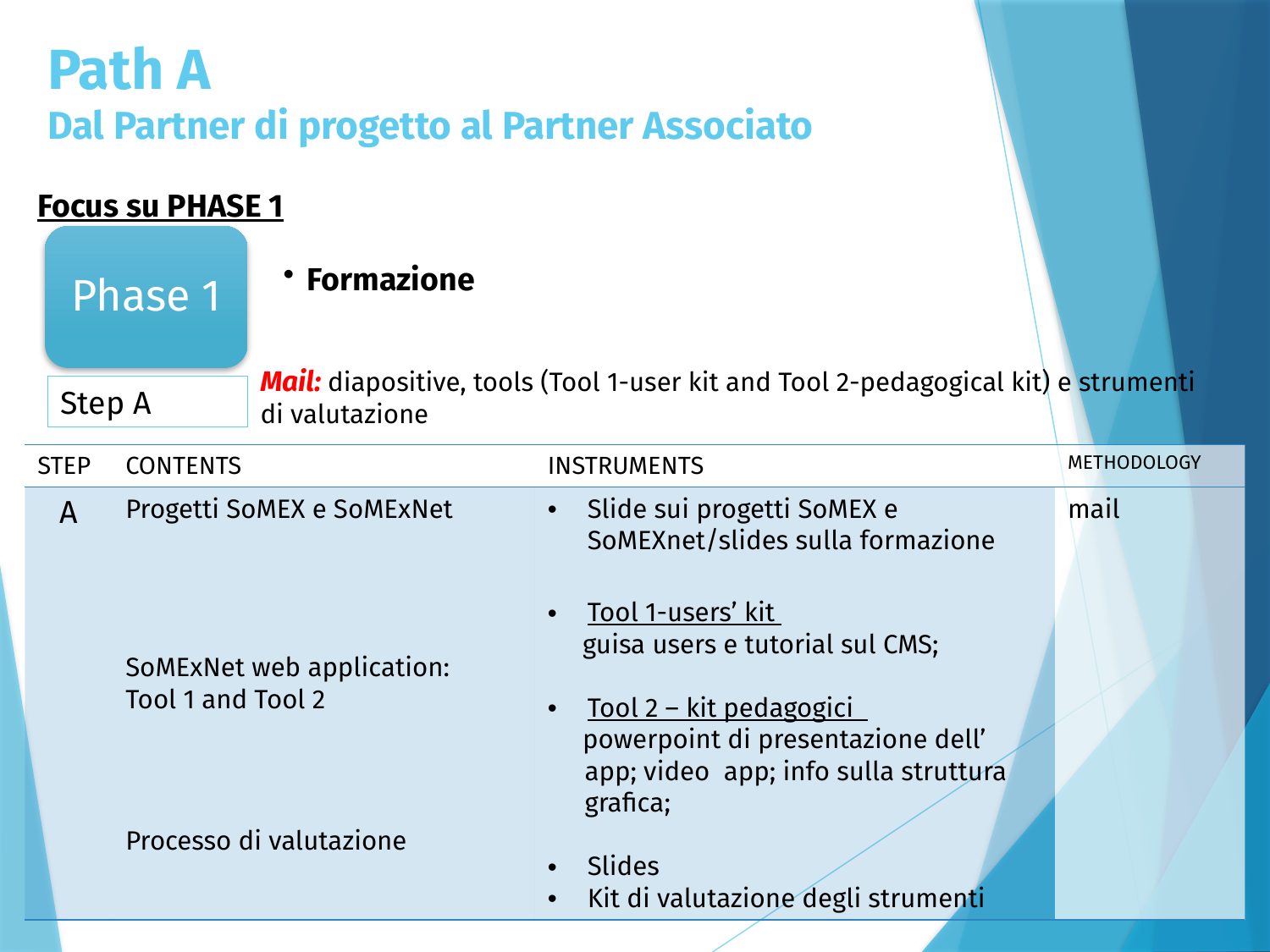

# Path A Dal Partner di progetto al Partner Associato
Focus su PHASE 1

Phase 1

Formazione
Mail: diapositive, tools (Tool 1-user kit and Tool 2-pedagogical kit) e strumenti di valutazione
Step A
| STEP | CONTENTS | INSTRUMENTS | METHODOLOGY |
| --- | --- | --- | --- |
| A | Progetti SoMEX e SoMExNet SoMExNet web application: Tool 1 and Tool 2 Processo di valutazione | Slide sui progetti SoMEX e SoMEXnet/slides sulla formazione Tool 1-users’ kit guisa users e tutorial sul CMS; Tool 2 – kit pedagogici powerpoint di presentazione dell’ app; video app; info sulla struttura grafica; Slides Kit di valutazione degli strumenti | mail |